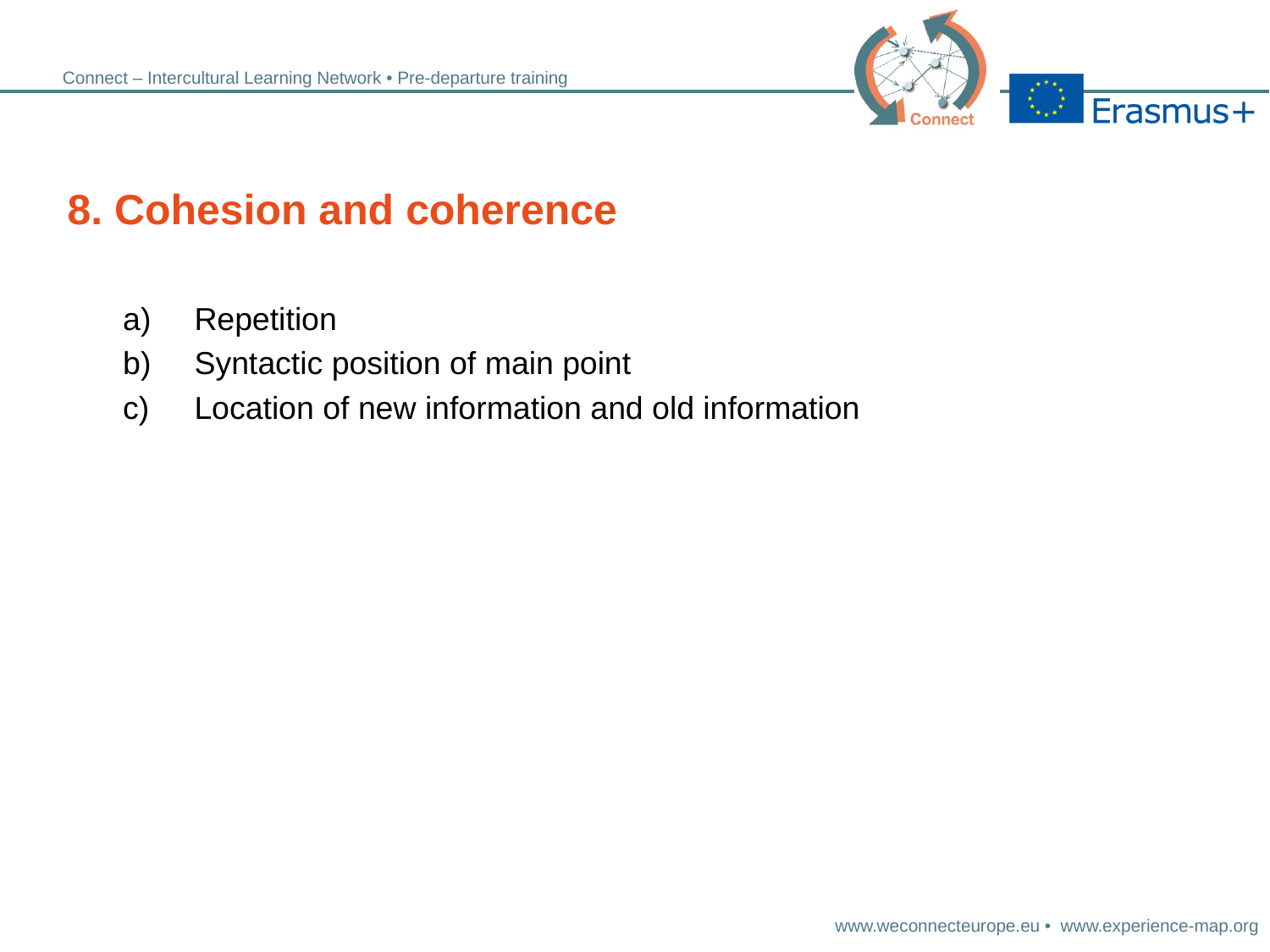

8. Cohesion and coherence

Repetition
Syntactic position of main point
Location of new information and old information